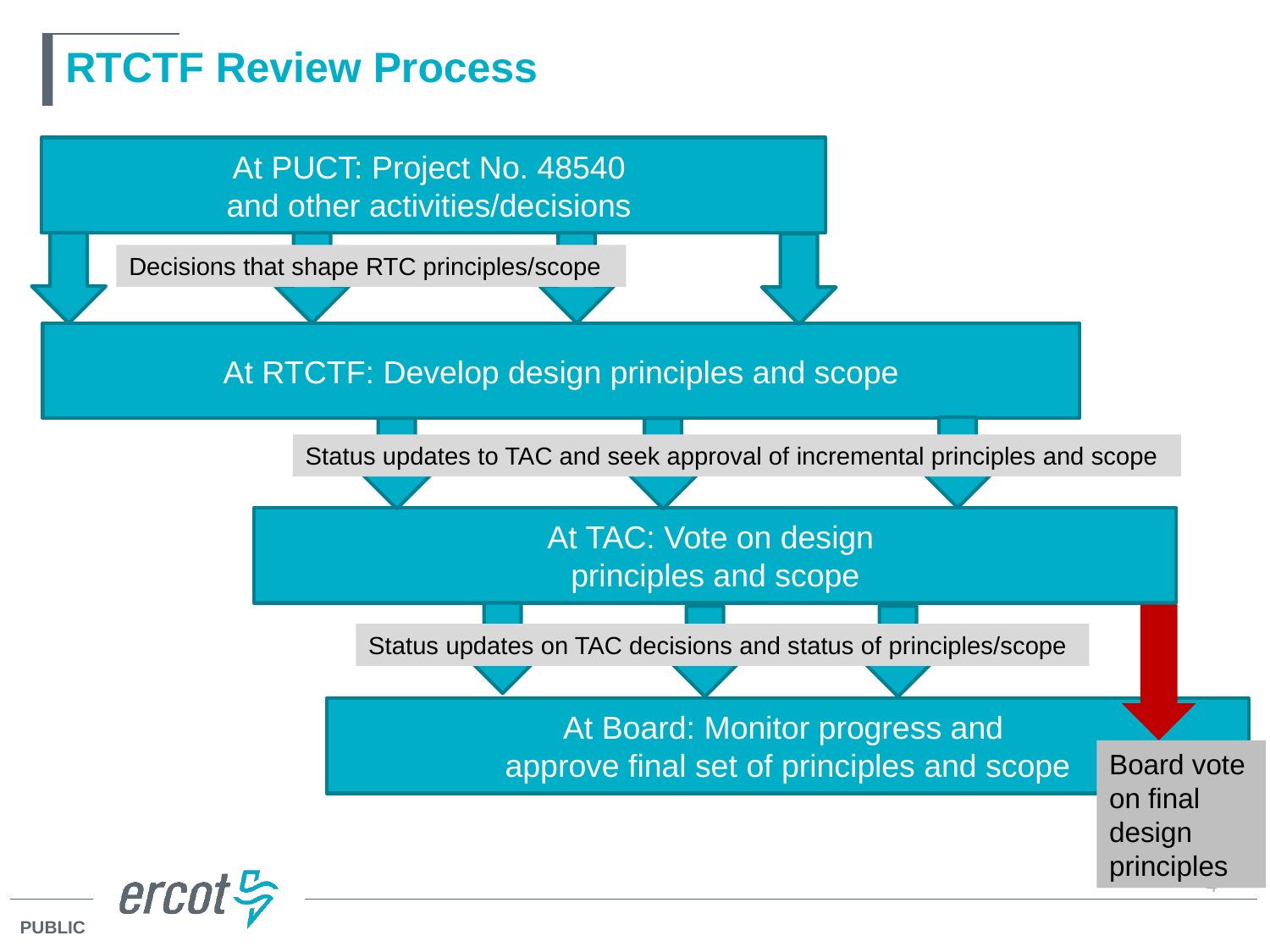

# RTCTF Review Process
At PUCT: Project No. 48540
and other activities/decisions

Decisions that shape RTC principles/scope
At RTCTF: Develop design principles and scope

Status updates to TAC and seek approval of incremental principles and scope
At TAC: Vote on design
principles and scope

Status updates on TAC decisions and status of principles/scope
At Board: Monitor progress and
approve final set of principles and scope
Board vote on final design principles
4